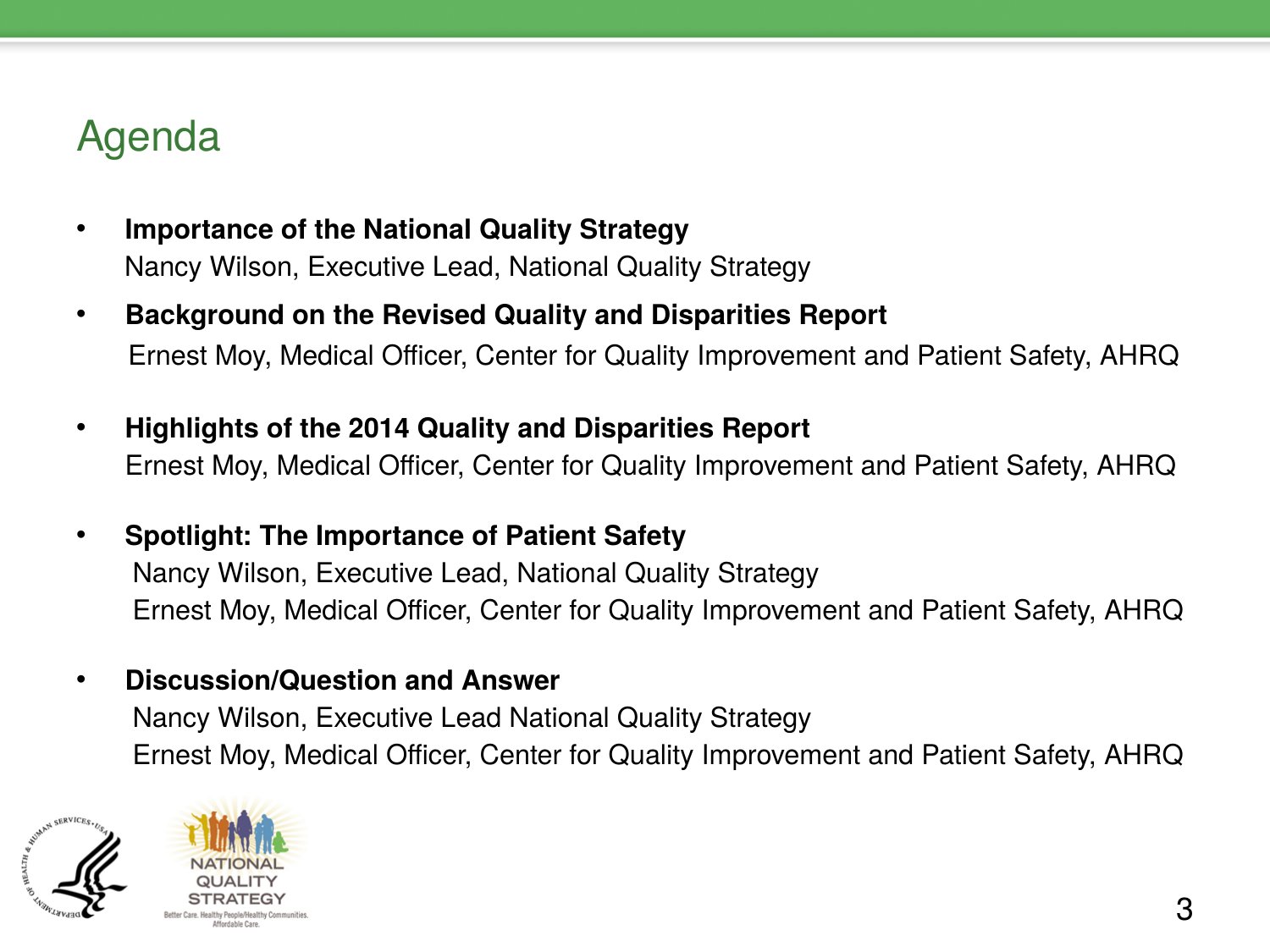

# Agenda
Importance of the National Quality Strategy
	Nancy Wilson, Executive Lead, National Quality Strategy
Background on the Revised Quality and Disparities Report
     	Ernest Moy, Medical Officer, Center for Quality Improvement and Patient Safety, AHRQ

Highlights of the 2014 Quality and Disparities Report
	Ernest Moy, Medical Officer, Center for Quality Improvement and Patient Safety, AHRQ
Spotlight: The Importance of Patient Safety
 Nancy Wilson, Executive Lead, National Quality Strategy
 Ernest Moy, Medical Officer, Center for Quality Improvement and Patient Safety, AHRQ
Discussion/Question and Answer
 Nancy Wilson, Executive Lead National Quality Strategy
 Ernest Moy, Medical Officer, Center for Quality Improvement and Patient Safety, AHRQ

3